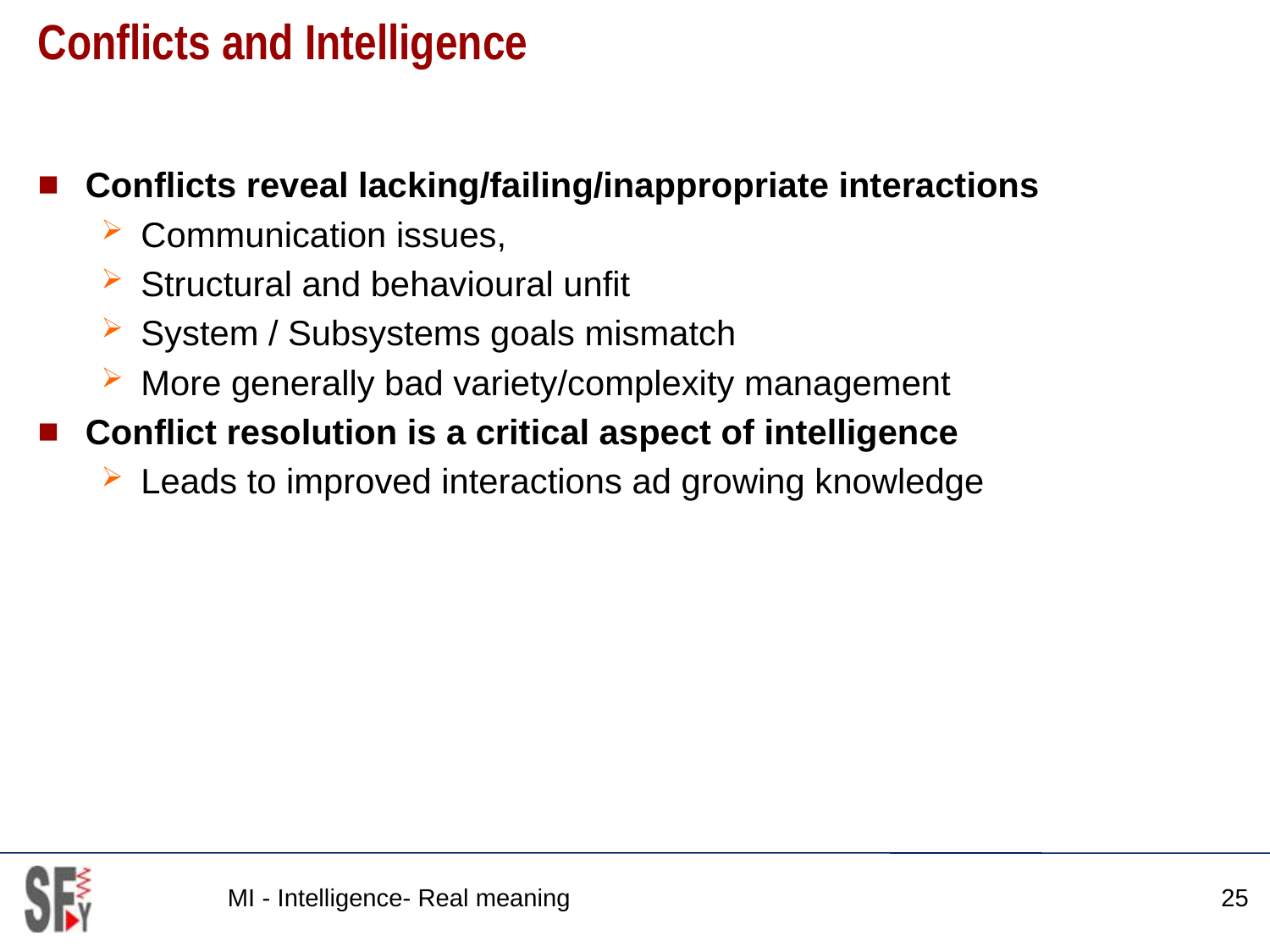

# Conflicts and Intelligence
Conflicts reveal lacking/failing/inappropriate interactions
Communication issues,
Structural and behavioural unfit
System / Subsystems goals mismatch
More generally bad variety/complexity management
Conflict resolution is a critical aspect of intelligence
Leads to improved interactions ad growing knowledge
MI - Intelligence- Real meaning
25